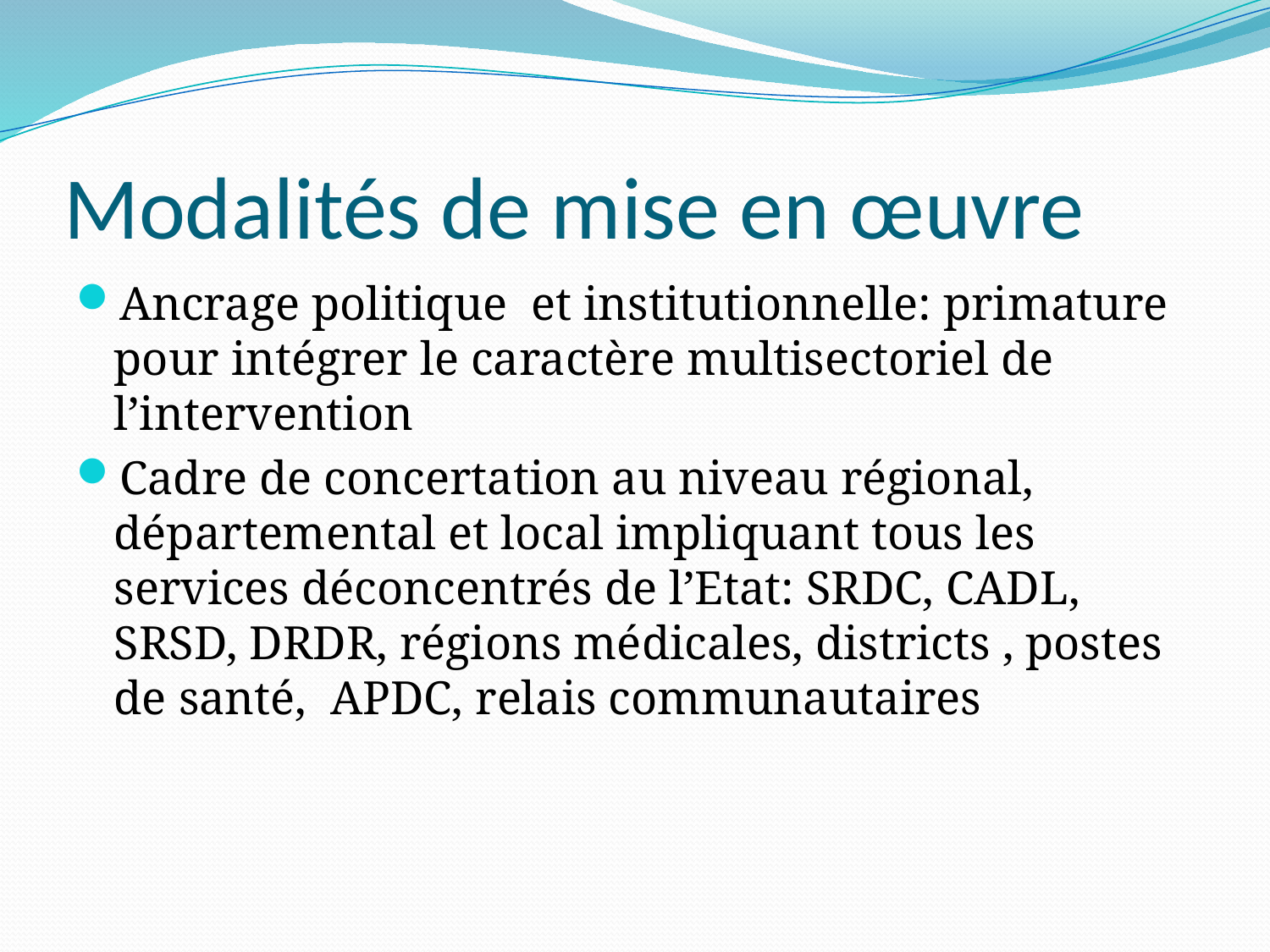

# Modalités de mise en œuvre
Ancrage politique  et institutionnelle: primature pour intégrer le caractère multisectoriel de l’intervention
Cadre de concertation au niveau régional, départemental et local impliquant tous les services déconcentrés de l’Etat: SRDC, CADL, SRSD, DRDR, régions médicales, districts , postes de santé,  APDC, relais communautaires